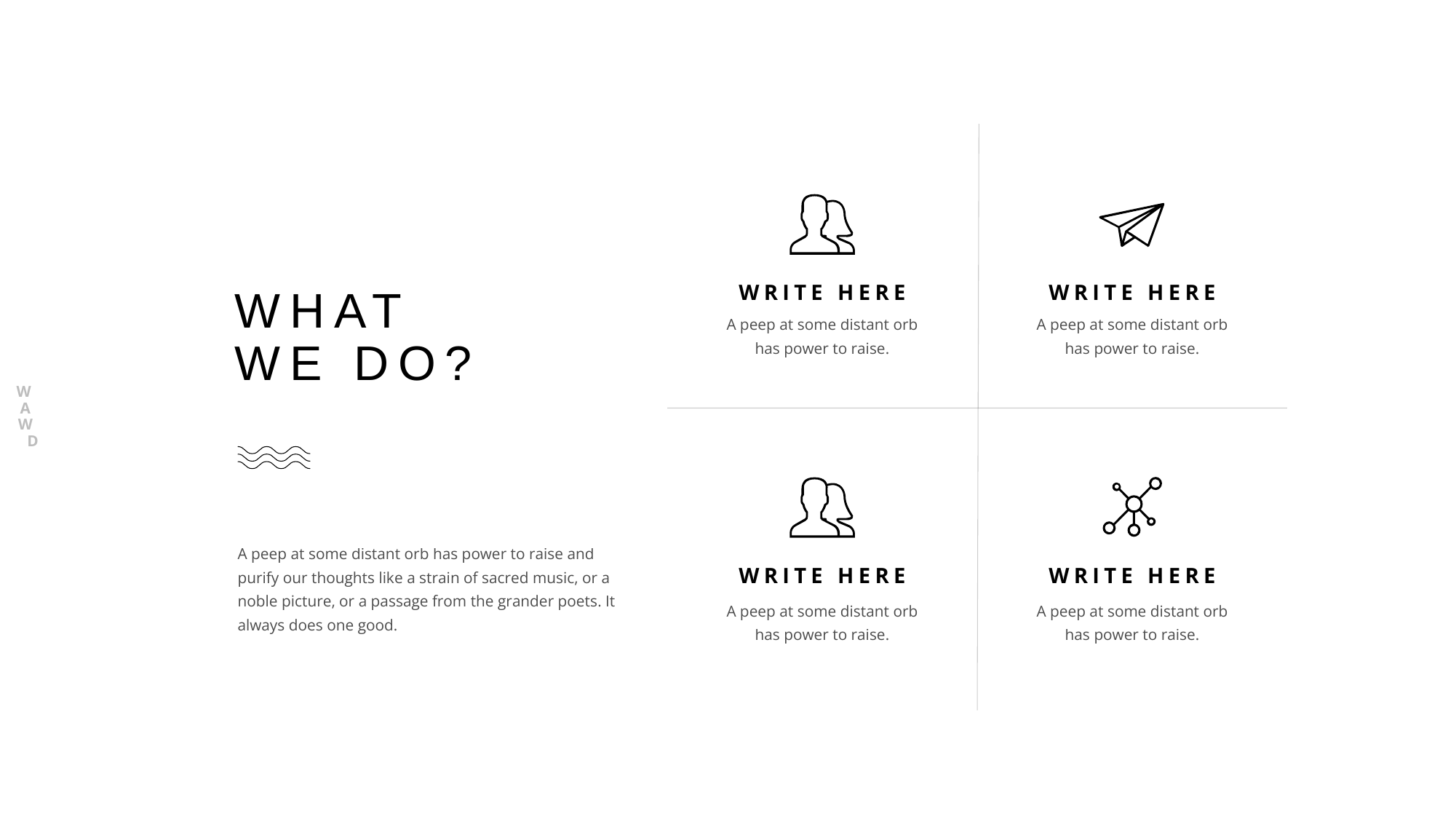

WHAT WE DO

WRITE HERE
WRITE HERE
# WHAT WE DO?
A peep at some distant orb has power to raise.
A peep at some distant orb has power to raise.

A peep at some distant orb has power to raise and purify our thoughts like a strain of sacred music, or a noble picture, or a passage from the grander poets. It always does one good.
WRITE HERE
WRITE HERE
A peep at some distant orb has power to raise.
A peep at some distant orb has power to raise.